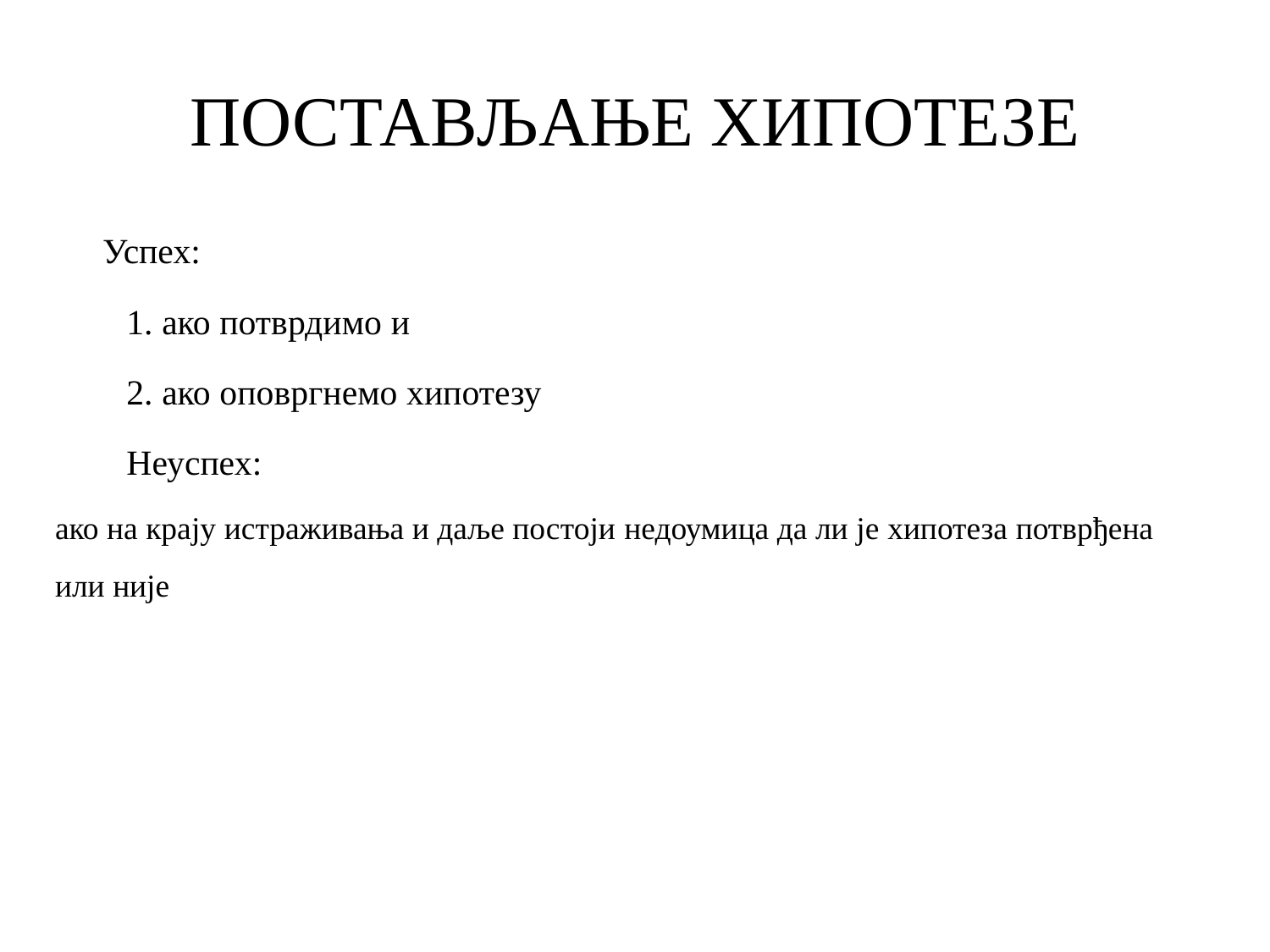

# ПОСТАВЉАЊЕ ХИПОТЕЗЕ
Успех:
 ако потврдимо и
 ако оповргнемо хипотезу
Неуспех:
ако на крају истраживања и даље постоји недоумица да ли је хипотеза потврђена или није